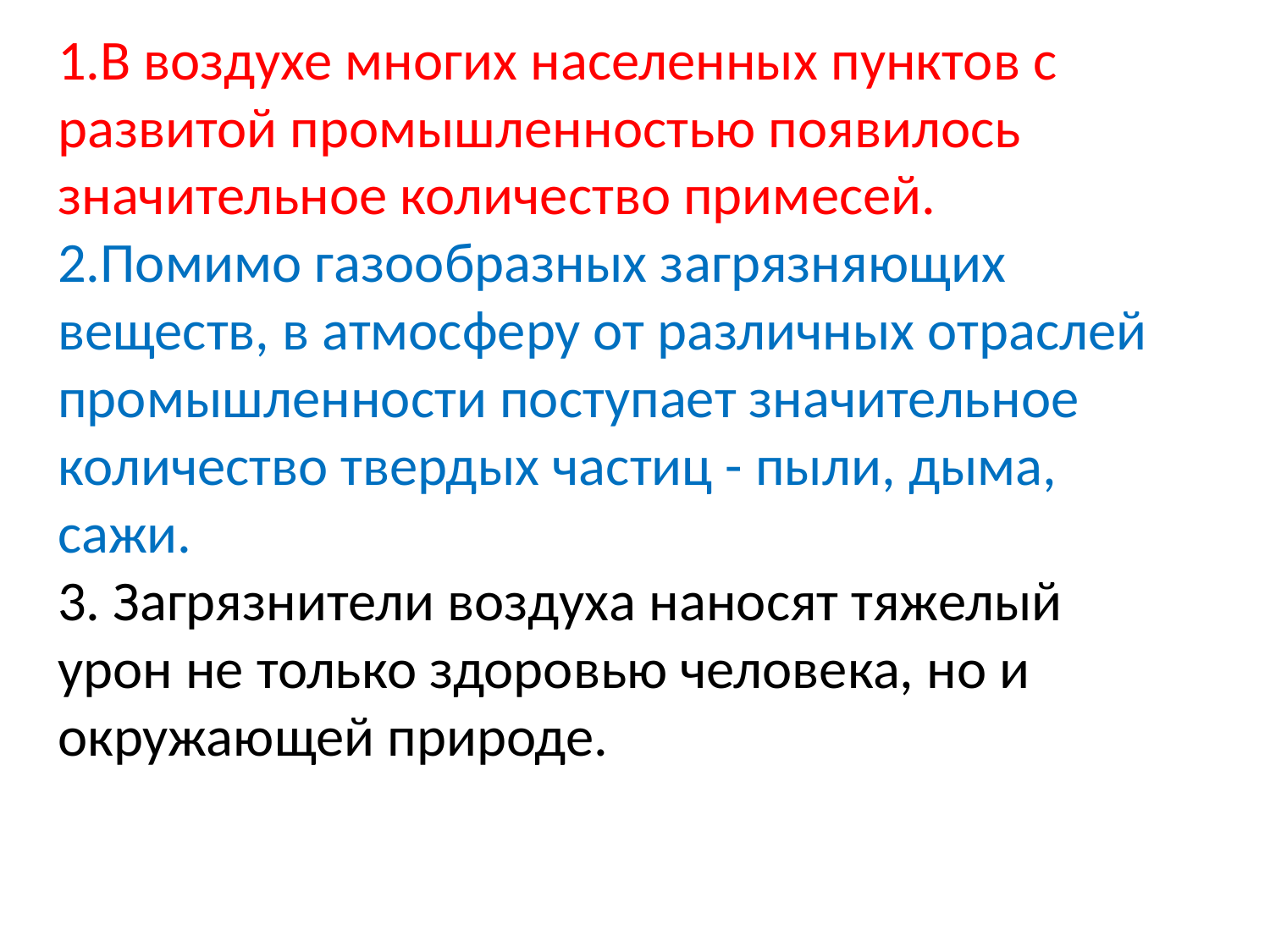

# 1.В воздухе многих населенных пунктов с развитой промышленностью появилось значительное количество примесей. 2.Помимо газообразных загрязняющих веществ, в атмосферу от различных отраслей промышленности поступает значительное количество твердых частиц - пыли, дыма, сажи. 3. Загрязнители воздуха наносят тяжелый урон не только здоровью человека, но и окружающей природе.